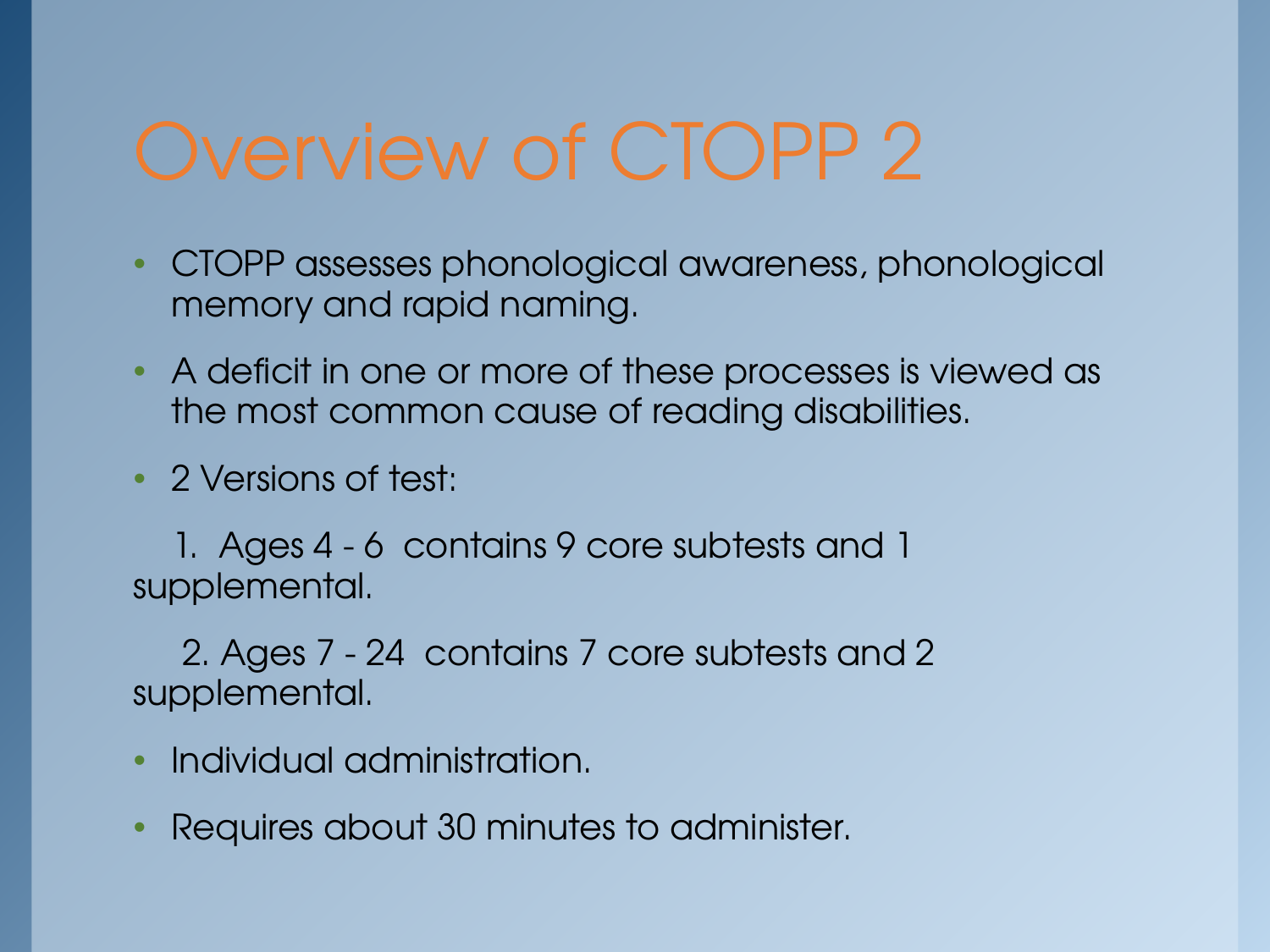

# Overview of CTOPP 2
CTOPP assesses phonological awareness, phonological memory and rapid naming.
A deficit in one or more of these processes is viewed as the most common cause of reading disabilities.
2 Versions of test:
    1.  Ages 4 - 6  contains 9 core subtests and 1 	supplemental.
     2. Ages 7 - 24  contains 7 core subtests and 2 	supplemental.
Individual administration.
Requires about 30 minutes to administer.